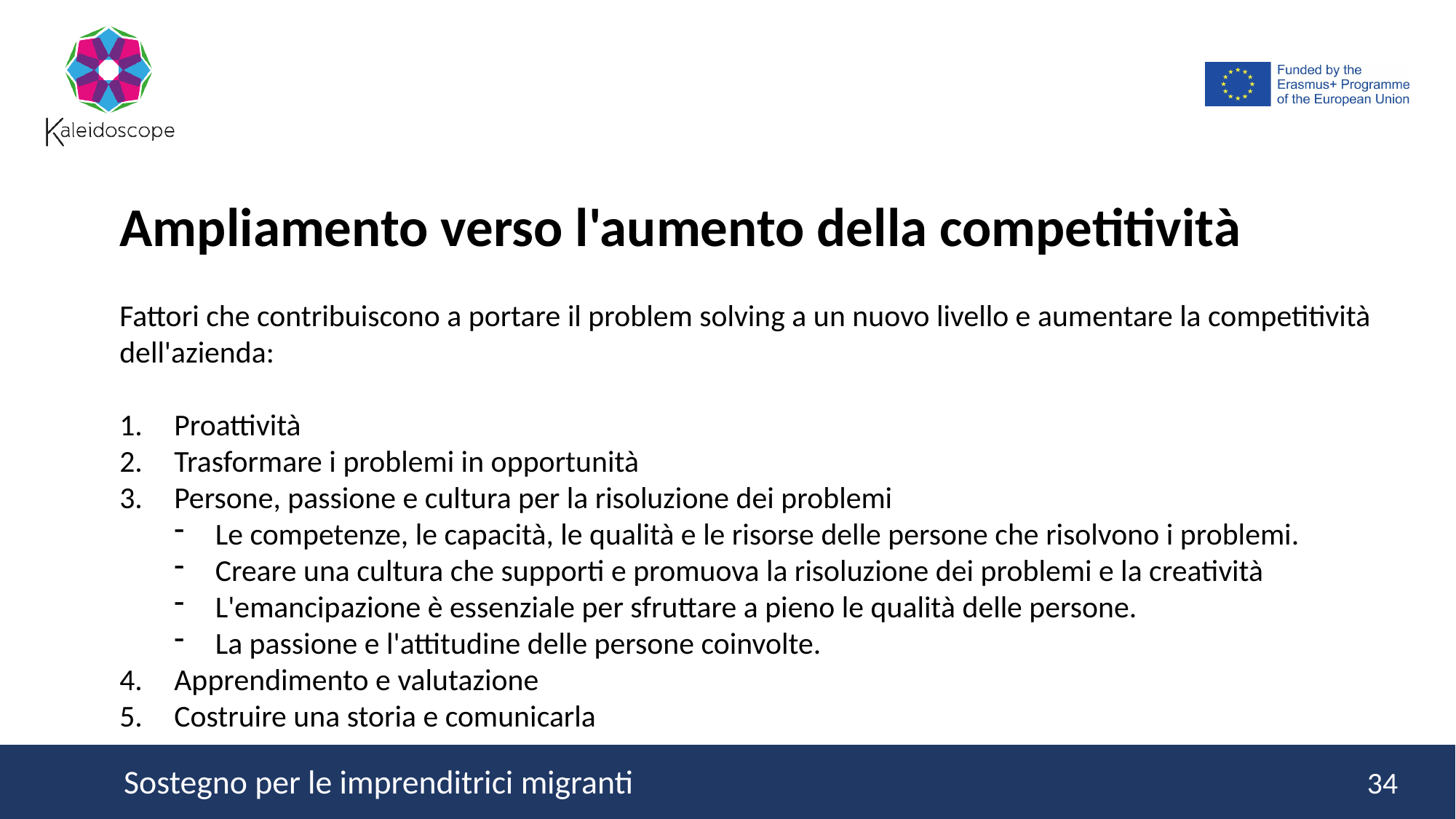

Ampliamento verso l'aumento della competitività
Fattori che contribuiscono a portare il problem solving a un nuovo livello e aumentare la competitività dell'azienda:

Proattività
Trasformare i problemi in opportunità
Persone, passione e cultura per la risoluzione dei problemi
Le competenze, le capacità, le qualità e le risorse delle persone che risolvono i problemi.
Creare una cultura che supporti e promuova la risoluzione dei problemi e la creatività
L'emancipazione è essenziale per sfruttare a pieno le qualità delle persone.
La passione e l'attitudine delle persone coinvolte.
Apprendimento e valutazione
Costruire una storia e comunicarla

34